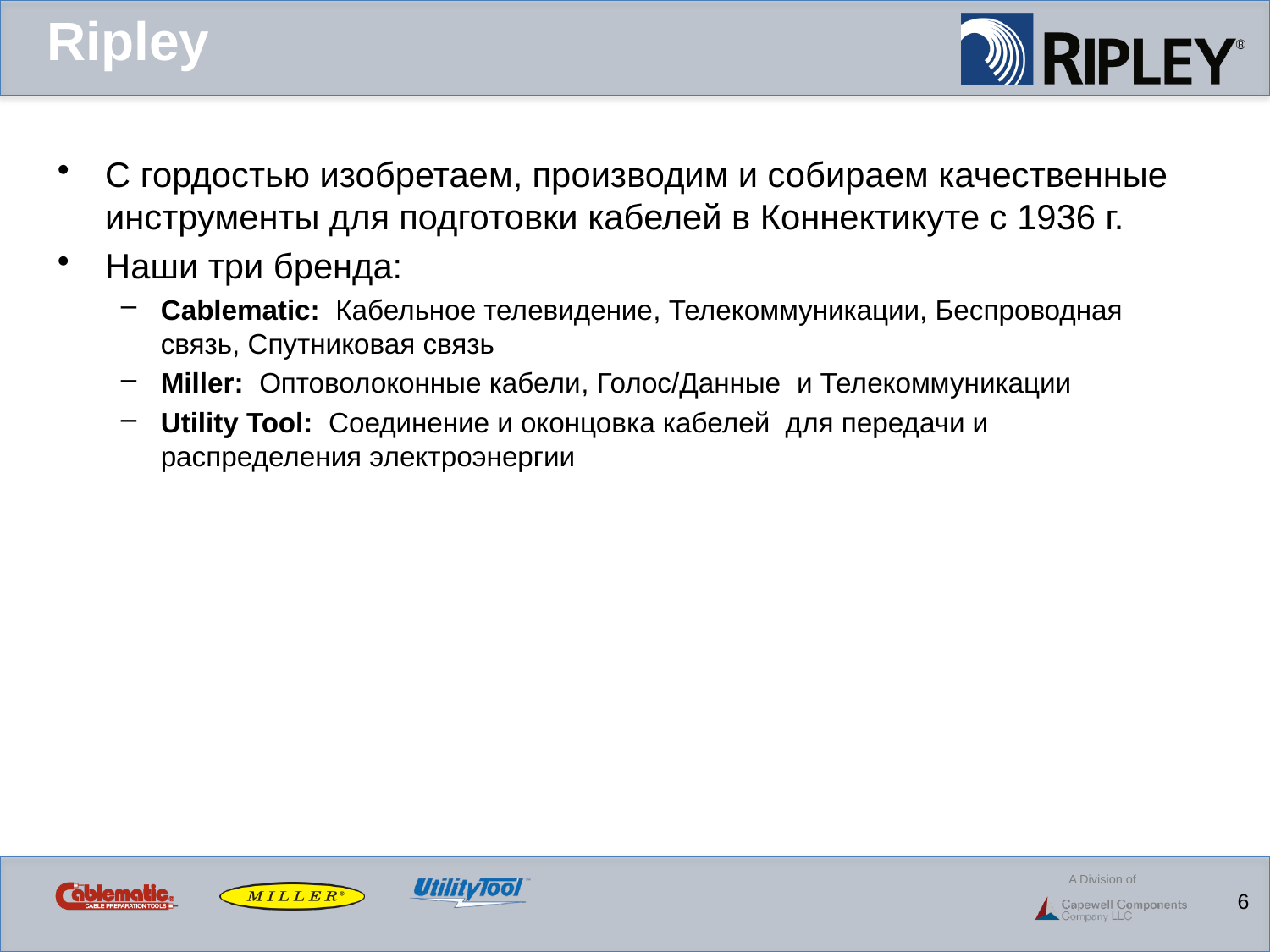

Ripley
С гордостью изобретаем, производим и собираем качественные инструменты для подготовки кабелей в Коннектикуте с 1936 г.
Наши три бренда:
Cablematic:  Кабельное телевидение, Телекоммуникации, Беспроводная связь, Спутниковая связь
Miller:  Оптоволоконные кабели, Голос/Данные  и Телекоммуникации
Utility Tool:  Соединение и оконцовка кабелей  для передачи и распределения электроэнергии

  6